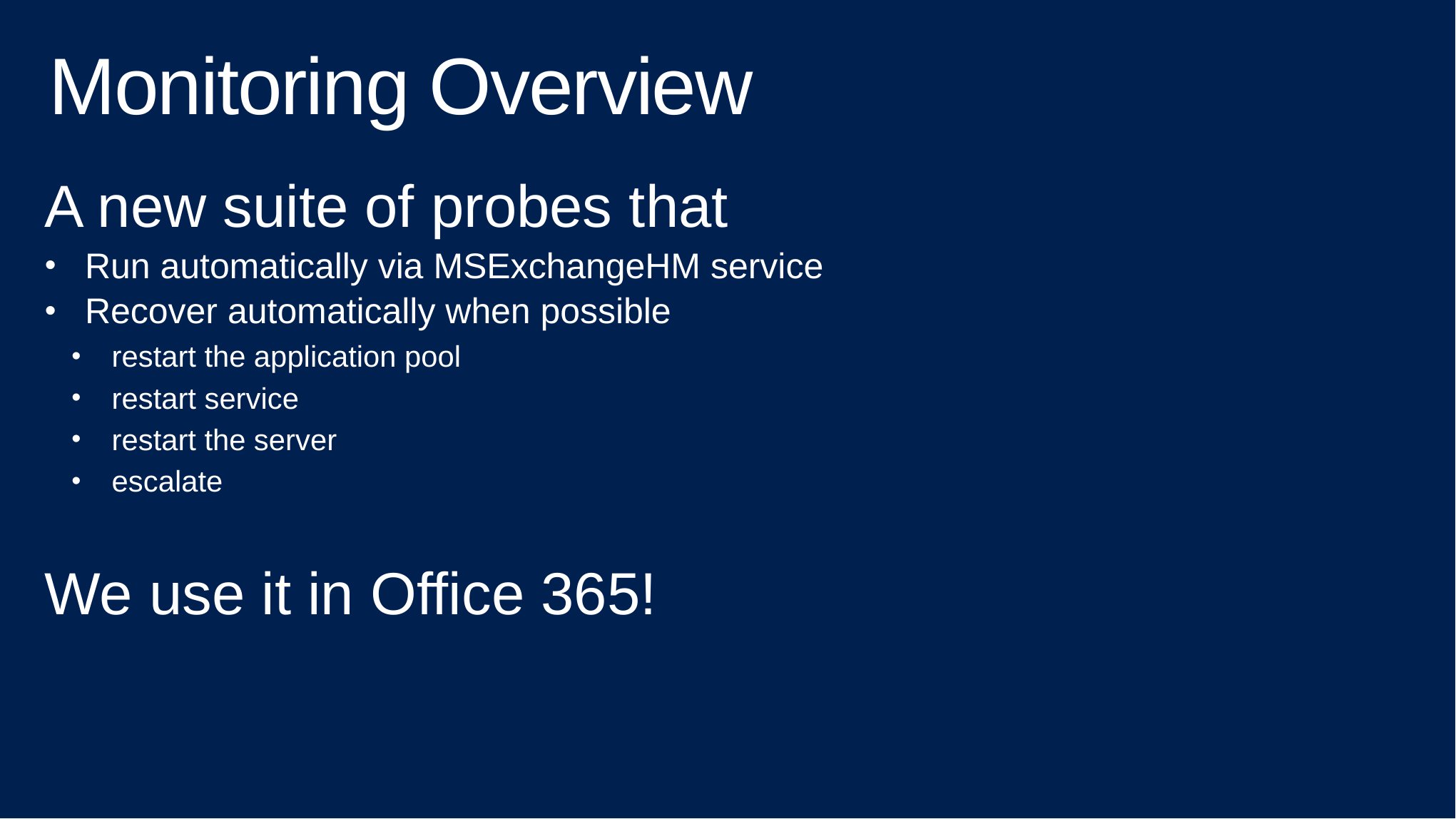

# Monitoring Overview
A new suite of probes that
Run automatically via MSExchangeHM service
Recover automatically when possible
restart the application pool
restart service
restart the server
escalate

We use it in Office 365!